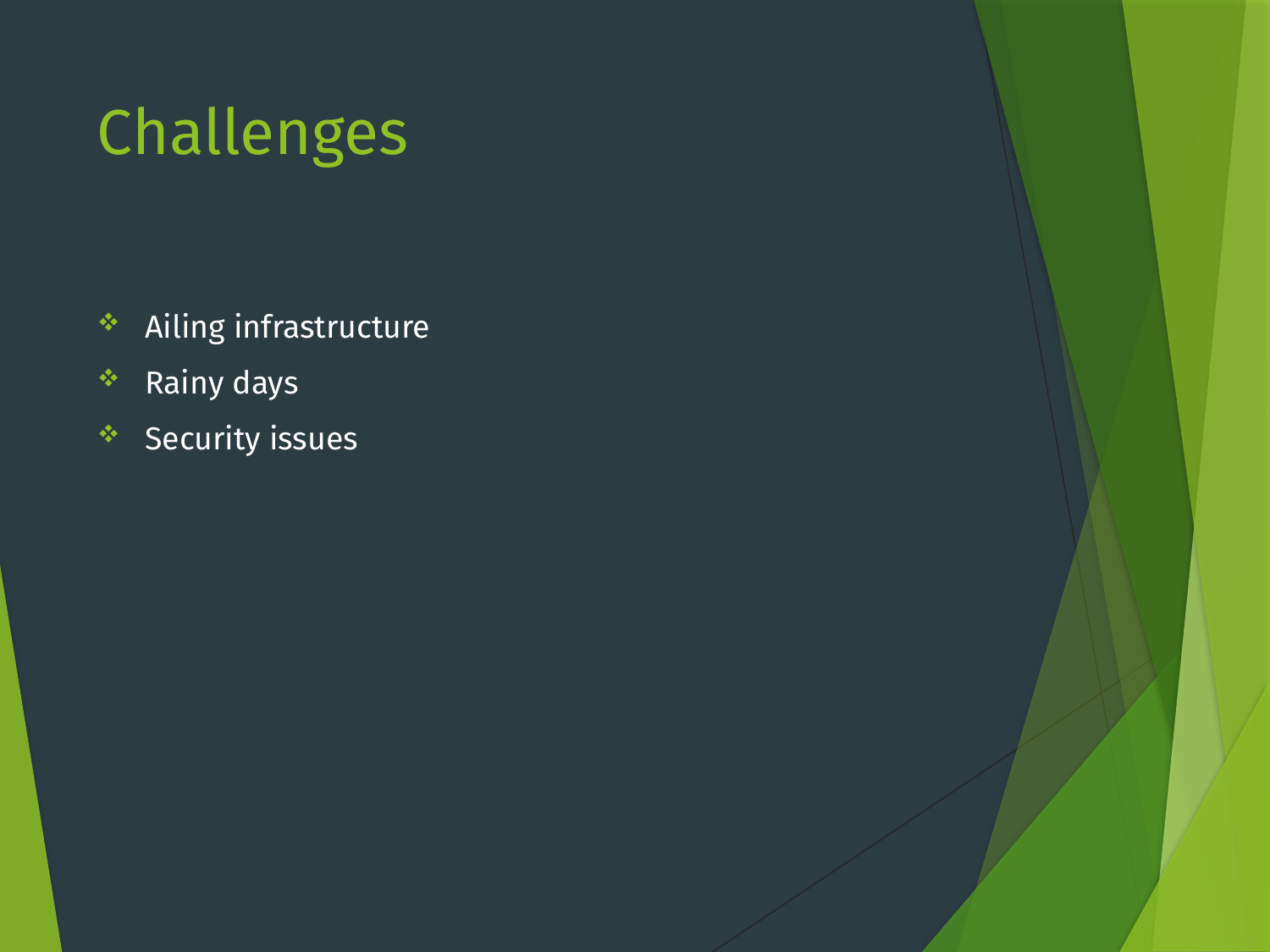

# Challenges
Ailing infrastructure
Rainy days
Security issues